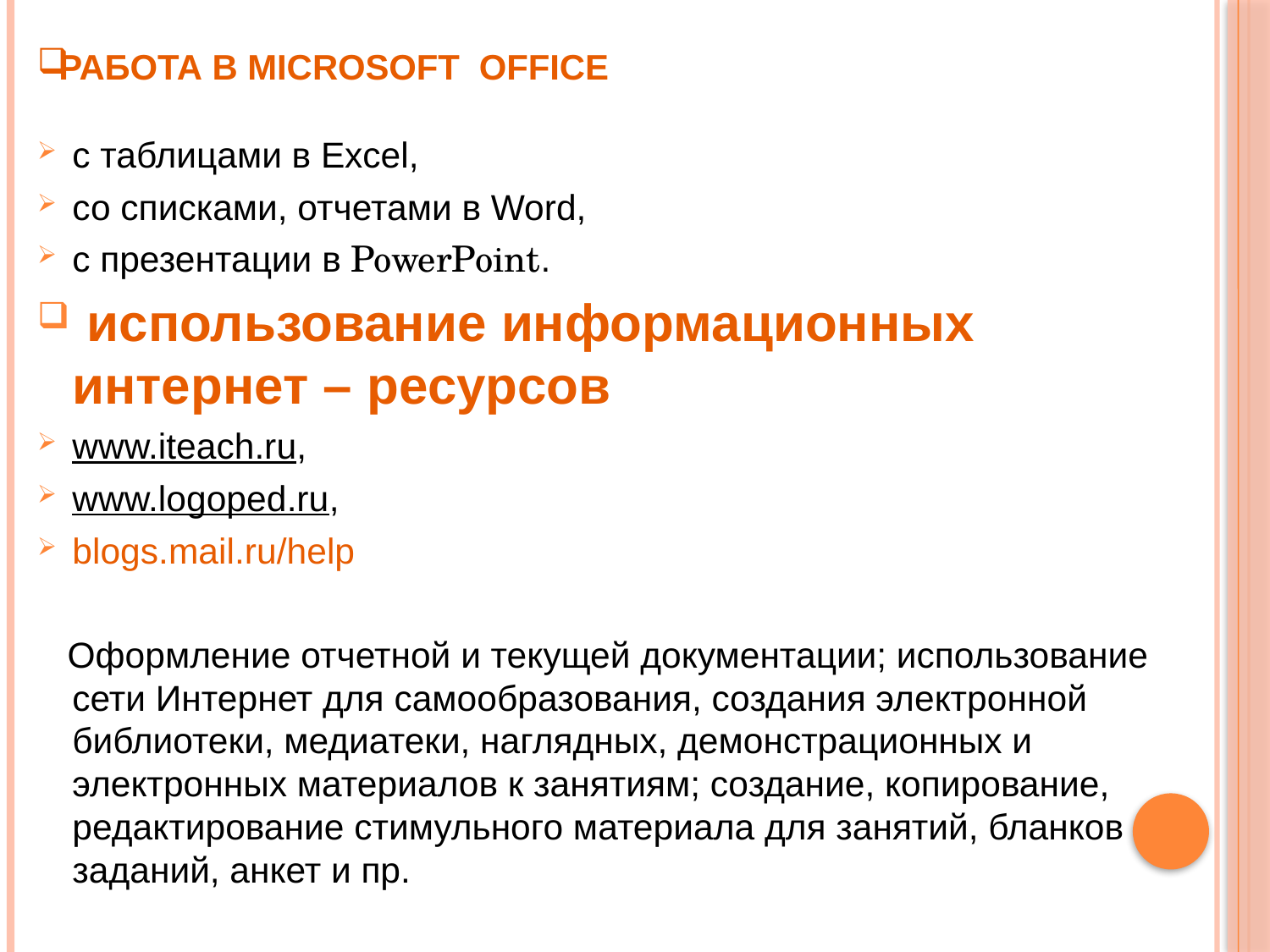

# Работа в Microsoft  Office
с таблицами в Excel,
со списками, отчетами в Word,
с презентации в PowerPoint.
 использование информационных интернет – ресурсов
www.iteach.ru,
www.logoped.ru,
blogs.mail.ru/help

   Оформление отчетной и текущей документации; использование сети Интернет для самообразования, создания электронной библиотеки, медиатеки, наглядных, демонстрационных и электронных материалов к занятиям; создание, копирование, редактирование стимульного материала для занятий, бланков заданий, анкет и пр.